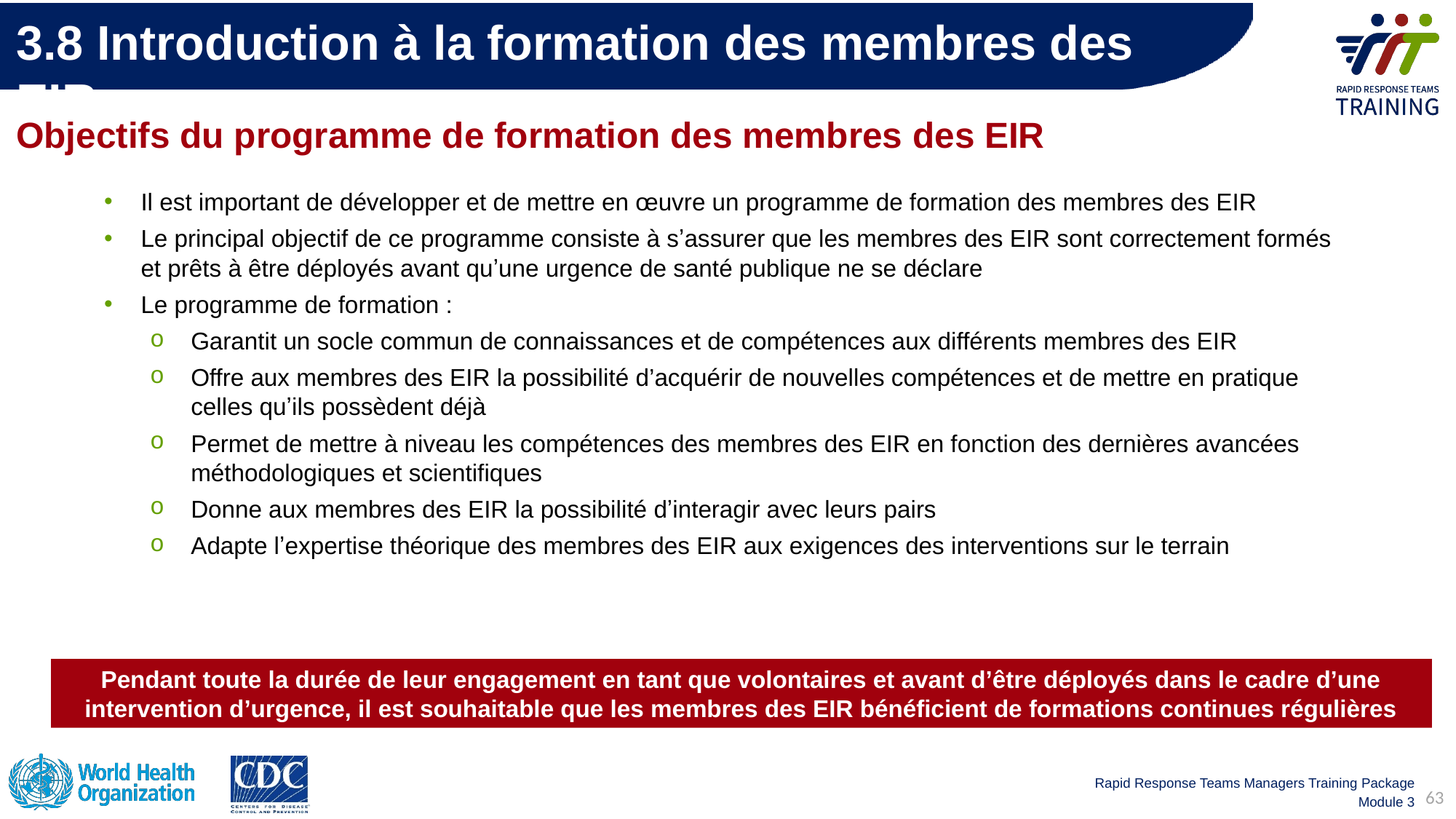

3.8 Introduction à la formation des membres des EIR
# Objectifs du programme de formation des membres des EIR
Il est important de développer et de mettre en œuvre un programme de formation des membres des EIR
Le principal objectif de ce programme consiste à sʼassurer que les membres des EIR sont correctement formés et prêts à être déployés avant quʼune urgence de santé publique ne se déclare
Le programme de formation :
Garantit un socle commun de connaissances et de compétences aux différents membres des EIR
Offre aux membres des EIR la possibilité d’acquérir de nouvelles compétences et de mettre en pratique celles quʼils possèdent déjà
Permet de mettre à niveau les compétences des membres des EIR en fonction des dernières avancées méthodologiques et scientifiques
Donne aux membres des EIR la possibilité dʼinteragir avec leurs pairs
Adapte lʼexpertise théorique des membres des EIR aux exigences des interventions sur le terrain
Pendant toute la durée de leur engagement en tant que volontaires et avant dʼêtre déployés dans le cadre dʼune intervention dʼurgence, il est souhaitable que les membres des EIR bénéficient de formations continues régulières
63